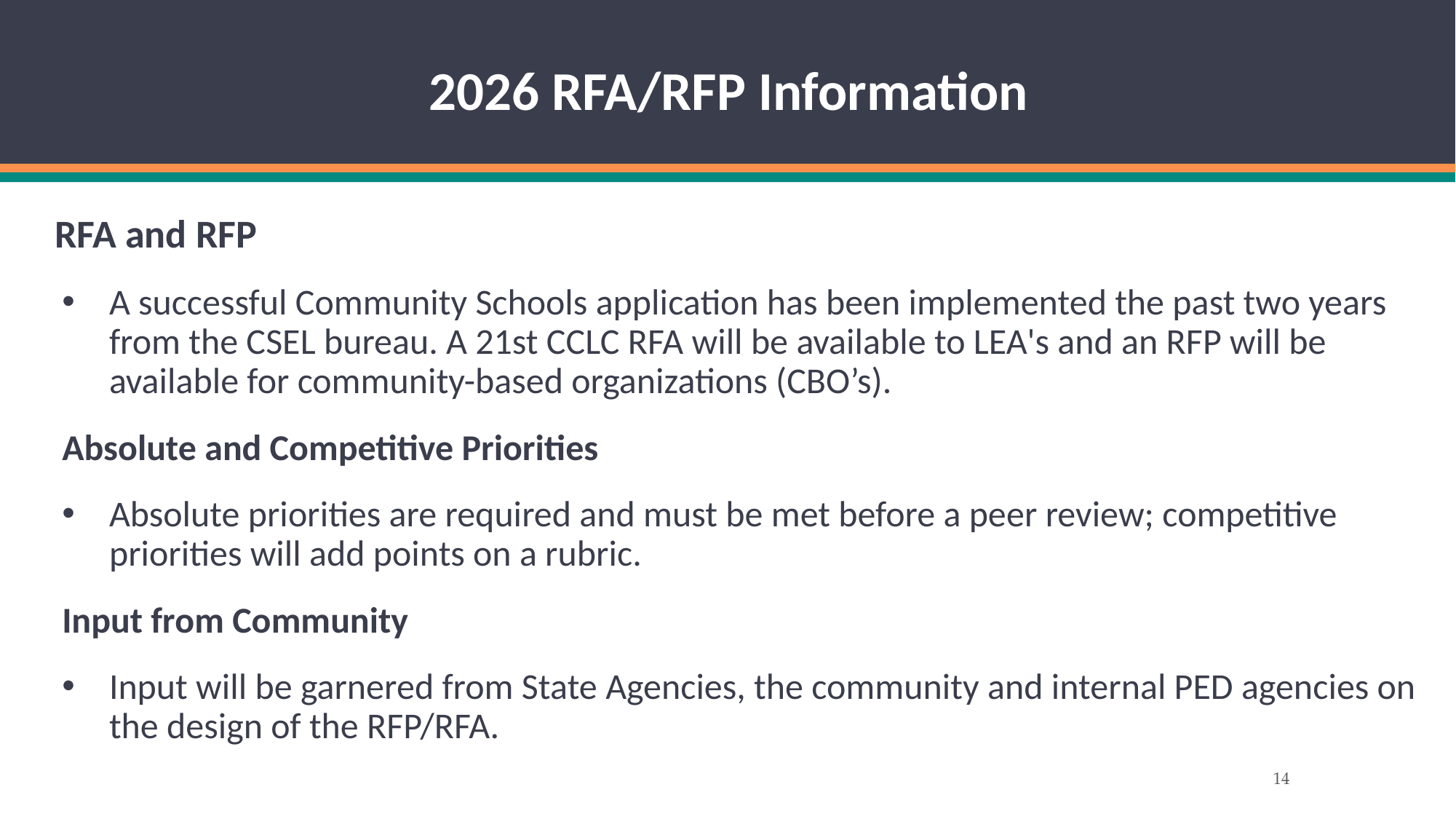

# 2026 RFA/RFP Information
RFA and RFP
A successful Community Schools application has been implemented the past two years from the CSEL bureau. A 21st CCLC RFA will be available to LEA's and an RFP will be available for community-based organizations (CBO’s).
Absolute and Competitive Priorities
Absolute priorities are required and must be met before a peer review; competitive priorities will add points on a rubric.
Input from Community
Input will be garnered from State Agencies, the community and internal PED agencies on the design of the RFP/RFA.

14